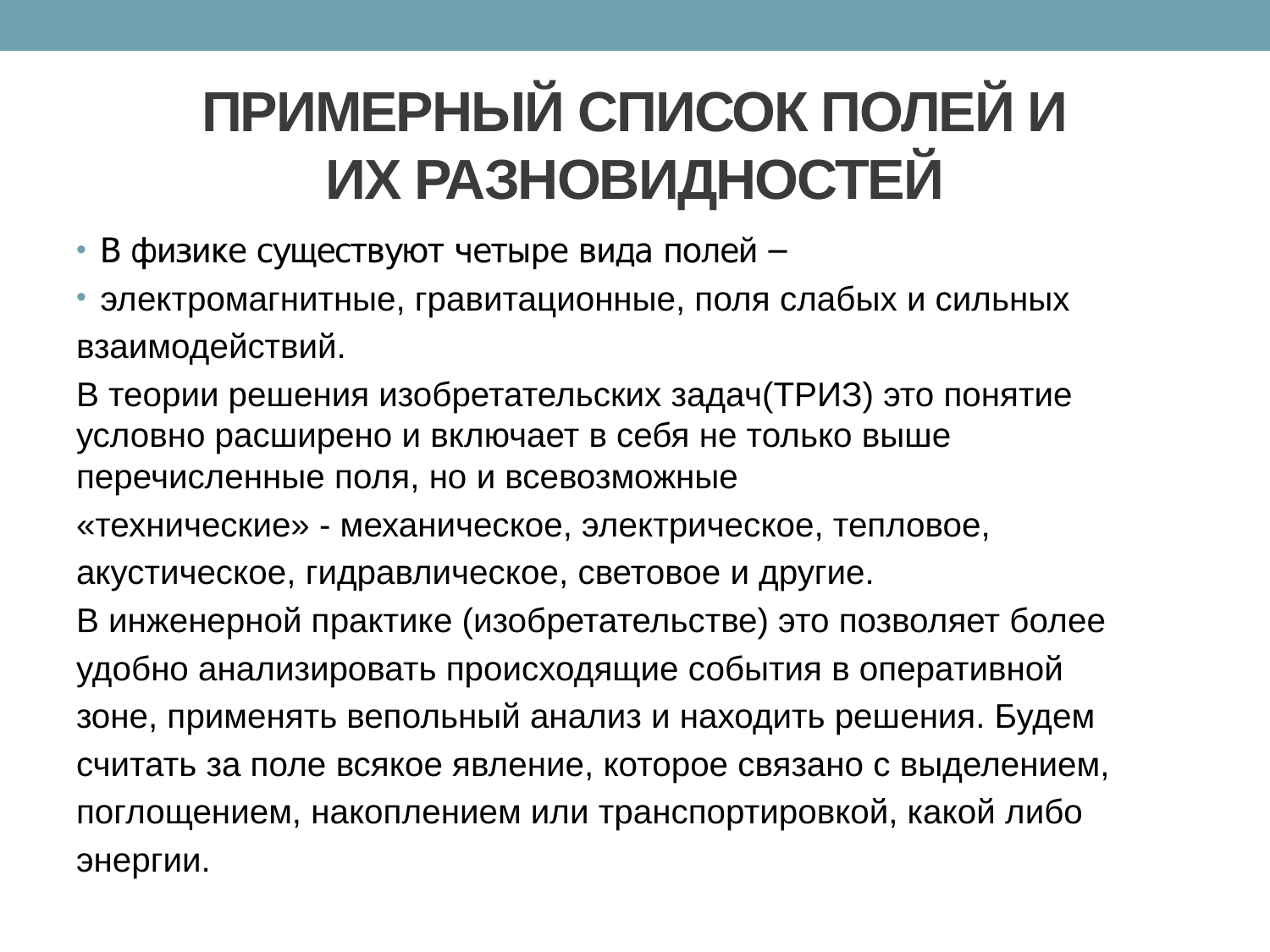

# ПРИМЕРНЫЙ СПИСОК ПОЛЕЙ И ИХ РАЗНОВИДНОСТЕЙ
В физике существуют четыре вида полей –
электромагнитные, гравитационные, поля слабых и сильных
взаимодействий.
В теории решения изобретательских задач(ТРИЗ) это понятие условно расширено и включает в себя не только выше перечисленные поля, но и всевозможные
«технические» - механическое, электрическое, тепловое,
акустическое, гидравлическое, световое и другие.
В инженерной практике (изобретательстве) это позволяет более
удобно анализировать происходящие события в оперативной
зоне, применять вепольный анализ и находить решения. Будем
считать за поле всякое явление, которое связано с выделением,
поглощением, накоплением или транспортировкой, какой либо
энергии.